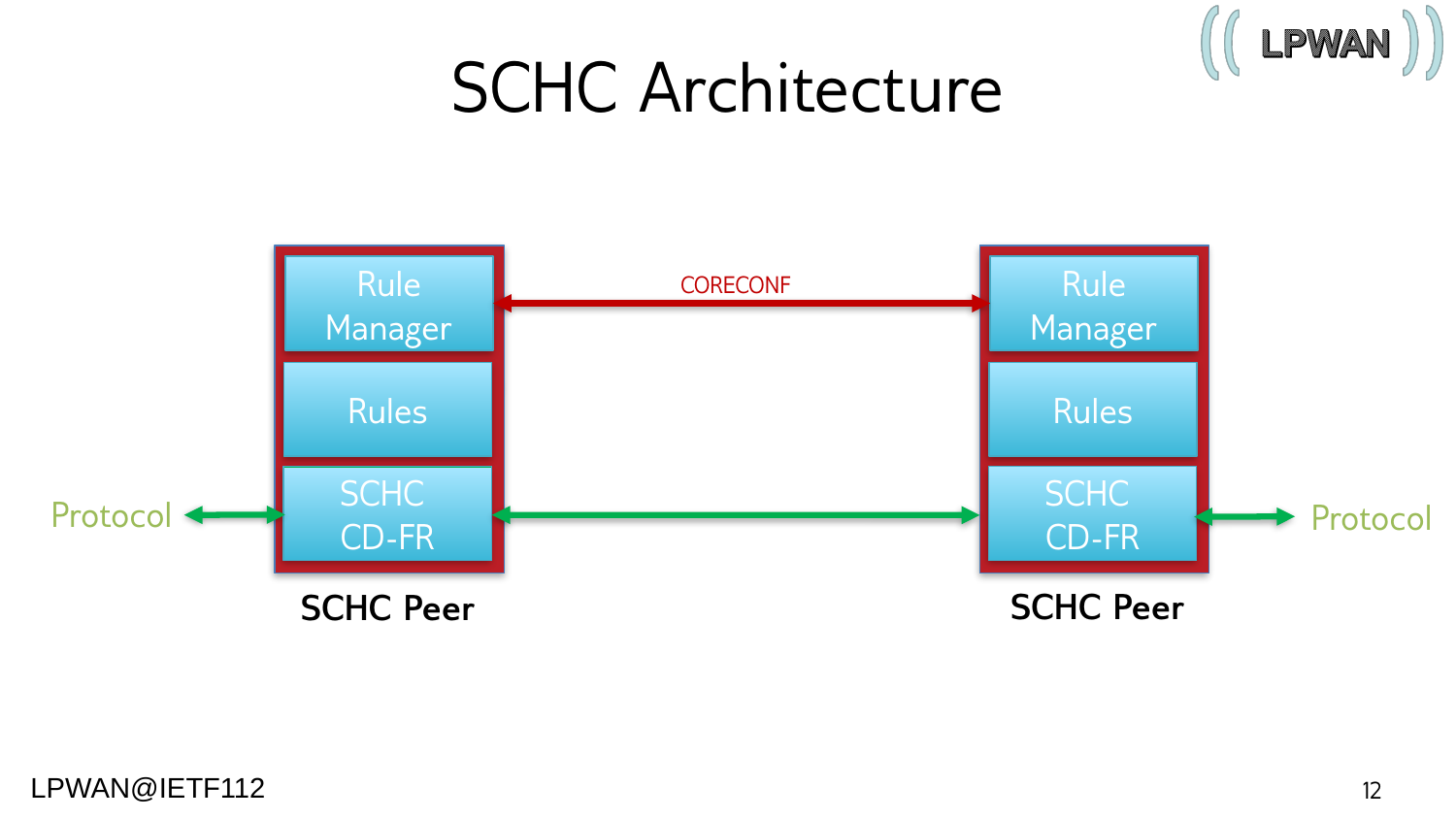

# SCHC Architecture

Rule Manager
Rule Manager
CORECONF
Rules
Rules

SCHC
CD-FR
SCHC
CD-FR
Protocol
Protocol
SCHC Peer
SCHC Peer
12